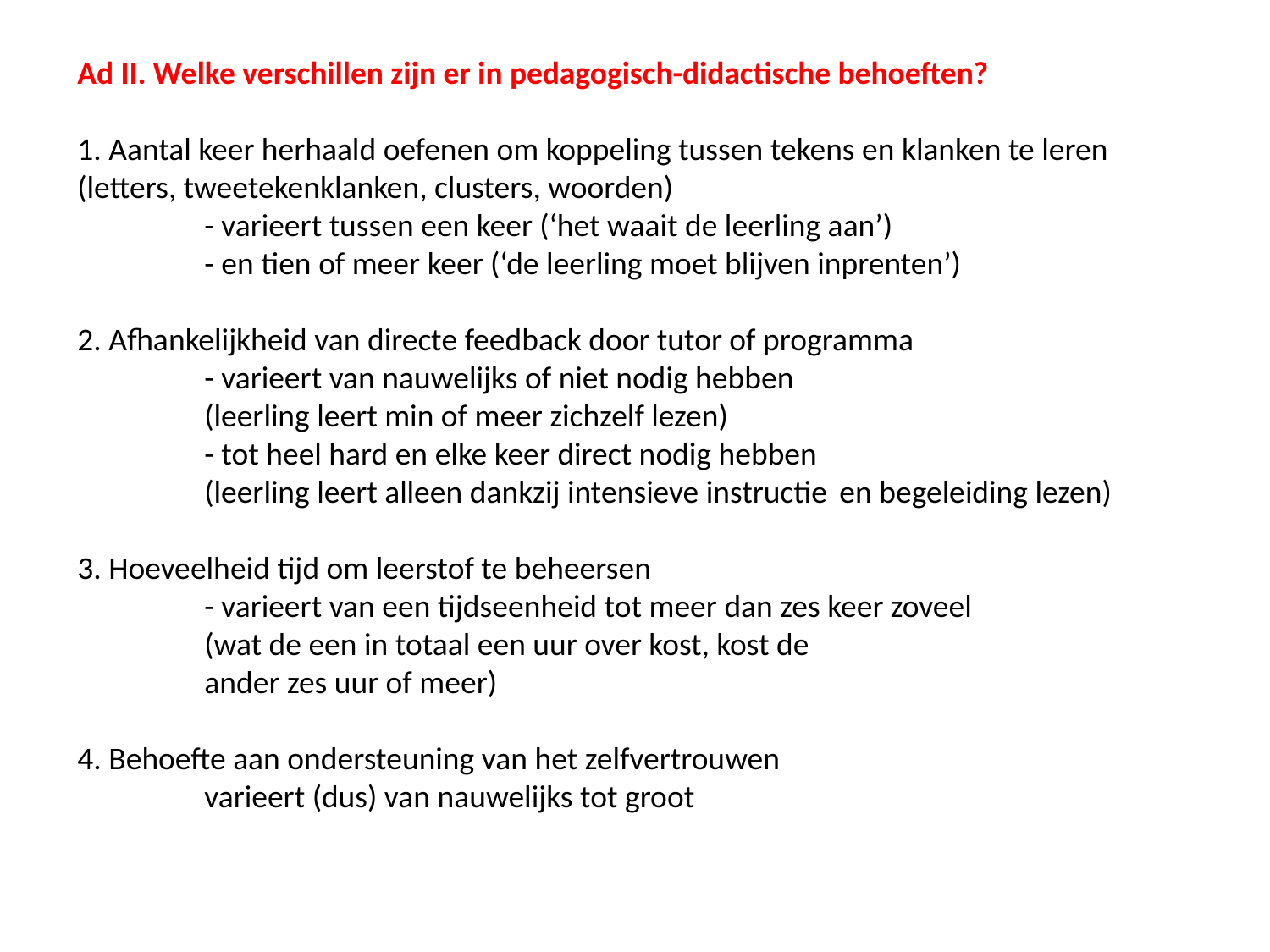

Ad II. Welke verschillen zijn er in pedagogisch-didactische behoeften?

1. Aantal keer herhaald oefenen om koppeling tussen tekens en klanken te leren
(letters, tweetekenklanken, clusters, woorden)
	- varieert tussen een keer (‘het waait de leerling aan’)
	- en tien of meer keer (‘de leerling moet blijven inprenten’)

2. Afhankelijkheid van directe feedback door tutor of programma
	- varieert van nauwelijks of niet nodig hebben
	(leerling leert min of meer zichzelf lezen)
	- tot heel hard en elke keer direct nodig hebben
	(leerling leert alleen dankzij intensieve instructie 	en begeleiding lezen)

3. Hoeveelheid tijd om leerstof te beheersen
	- varieert van een tijdseenheid tot meer dan zes keer zoveel
	(wat de een in totaal een uur over kost, kost de 				ander zes uur of meer)

4. Behoefte aan ondersteuning van het zelfvertrouwen
	varieert (dus) van nauwelijks tot groot